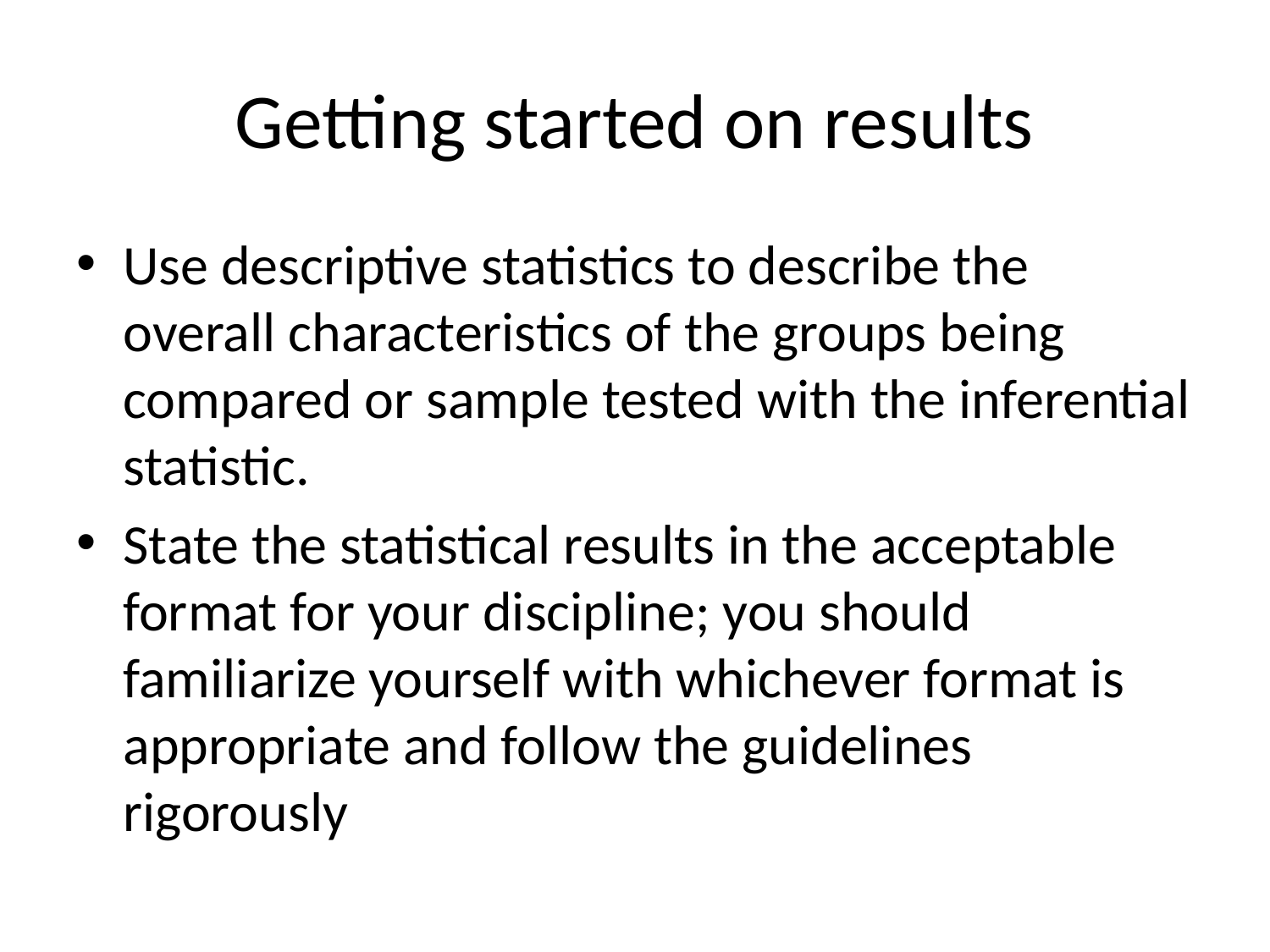

# Getting started on results
Use descriptive statistics to describe the overall characteristics of the groups being compared or sample tested with the inferential statistic.
State the statistical results in the acceptable format for your discipline; you should familiarize yourself with whichever format is appropriate and follow the guidelines rigorously